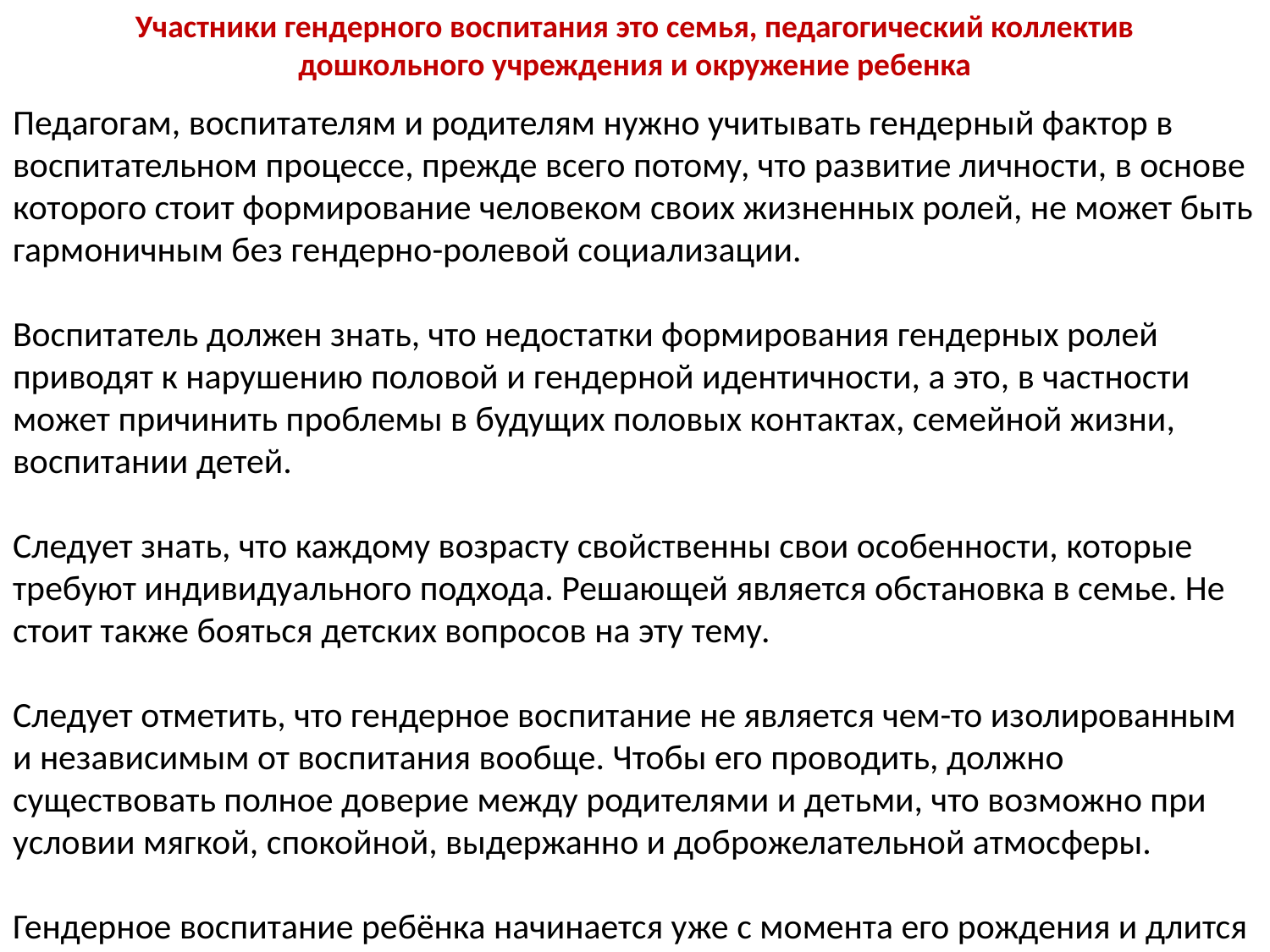

Участники гендерного воспитания это семья, педагогический коллектив дошкольного учреждения и окружение ребенка
Педагогам, воспитателям и родителям нужно учитывать гендерный фактор в воспитательном процессе, прежде всего потому, что развитие личности, в основе которого стоит формирование человеком своих жизненных ролей, не может быть гармоничным без гендерно-ролевой социализации. 
Воспитатель должен знать, что недостатки формирования гендерных ролей приводят к нарушению половой и гендерной идентичности, а это, в частности может причинить проблемы в будущих половых контактах, семейной жизни, воспитании детей. 
Следует знать, что каждому возрасту свойственны свои особенности, которые требуют индивидуального подхода. Решающей является обстановка в семье. Не стоит также бояться детских вопросов на эту тему. 
Следует отметить, что гендерное воспитание не является чем-то изолированным и независимым от воспитания вообще. Чтобы его проводить, должно существовать полное доверие между родителями и детьми, что возможно при условии мягкой, спокойной, выдержанно и доброжелательной атмосферы. 
Гендерное воспитание ребёнка начинается уже с момента его рождения и длится на протяжении всей жизни.